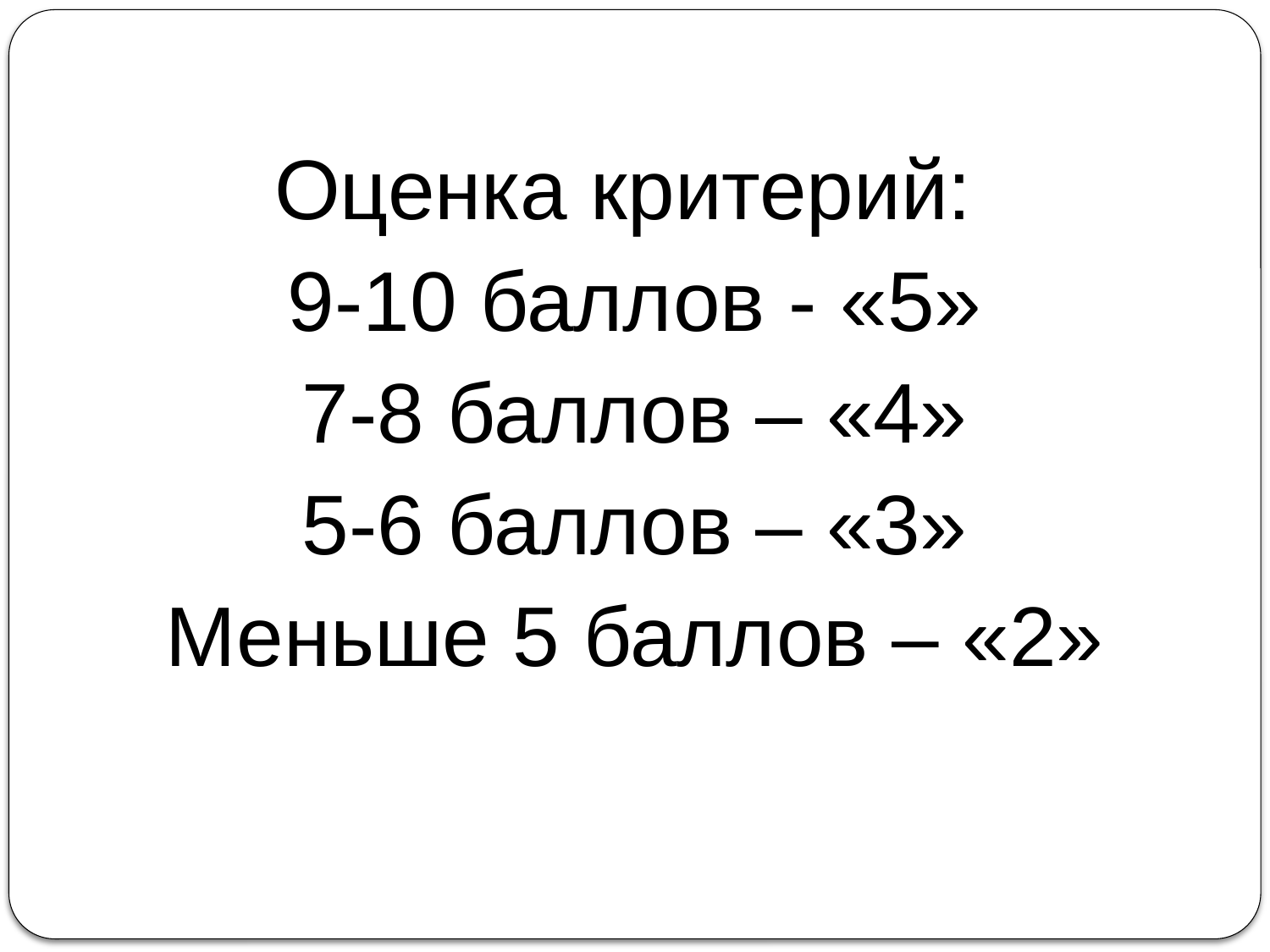

#
Оценка критерий:
9-10 баллов - «5»
7-8 баллов – «4»
5-6 баллов – «3»
Меньше 5 баллов – «2»